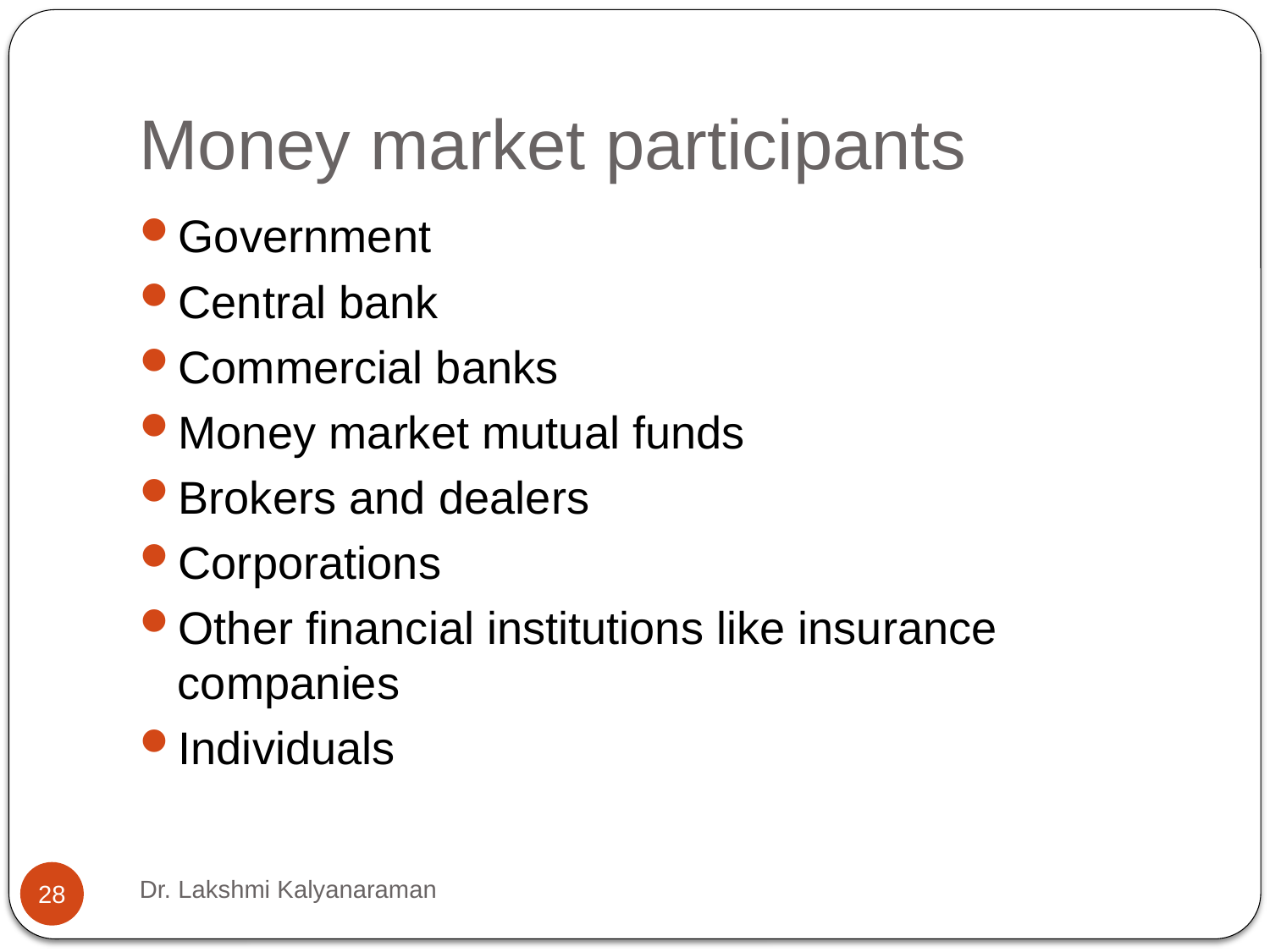

# Money market participants
Government
Central bank
Commercial banks
Money market mutual funds
Brokers and dealers
Corporations
Other financial institutions like insurance companies
Individuals
Dr. Lakshmi Kalyanaraman
28